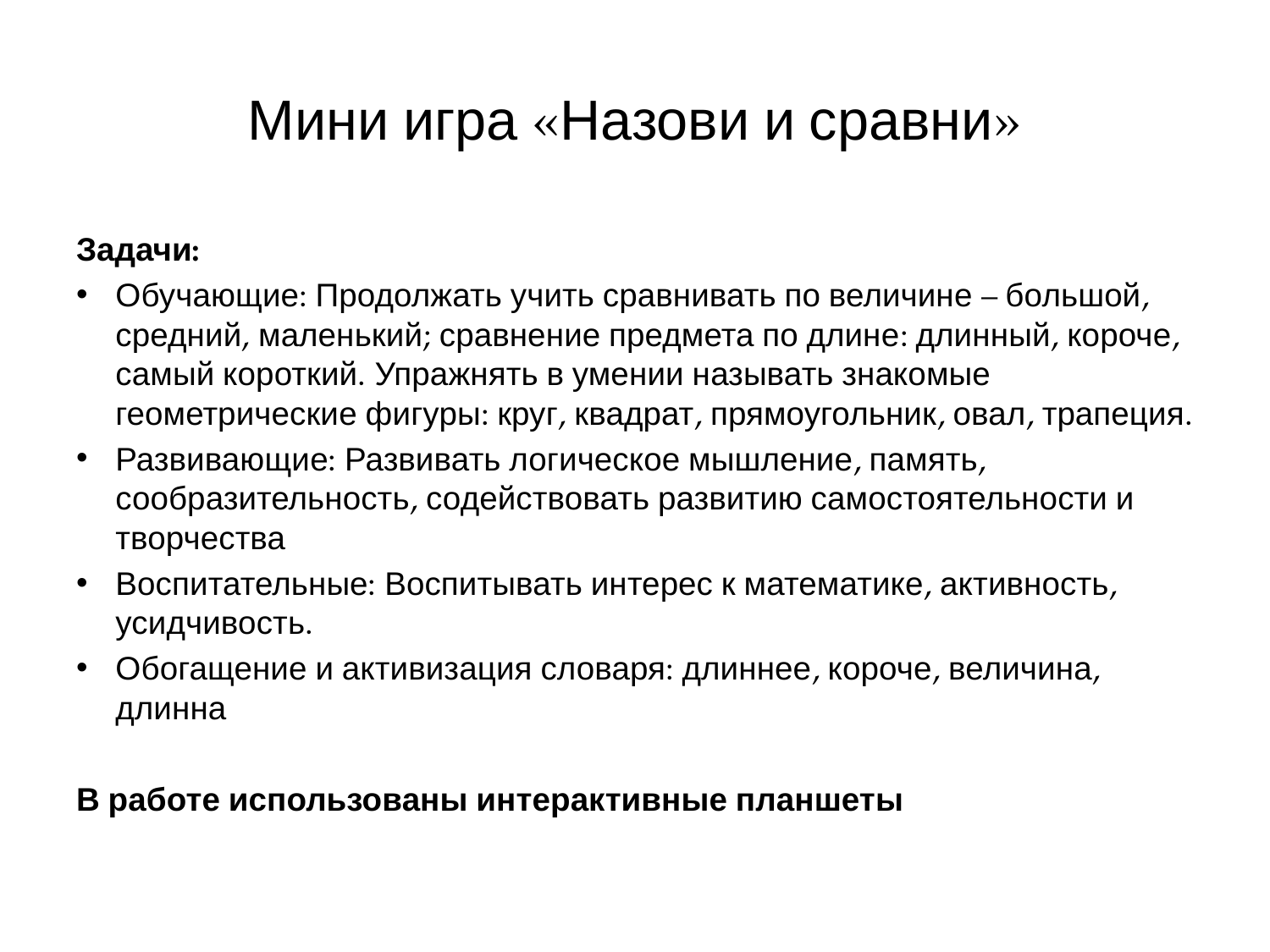

# Мини игра «Назови и сравни»
Задачи:
Обучающие: Продолжать учить сравнивать по величине – большой, средний, маленький; сравнение предмета по длине: длинный, короче, самый короткий. Упражнять в умении называть знакомые геометрические фигуры: круг, квадрат, прямоугольник, овал, трапеция.
Развивающие: Развивать логическое мышление, память, сообразительность, содействовать развитию самостоятельности и творчества
Воспитательные: Воспитывать интерес к математике, активность, усидчивость.
Обогащение и активизация словаря: длиннее, короче, величина, длинна

В работе использованы интерактивные планшеты